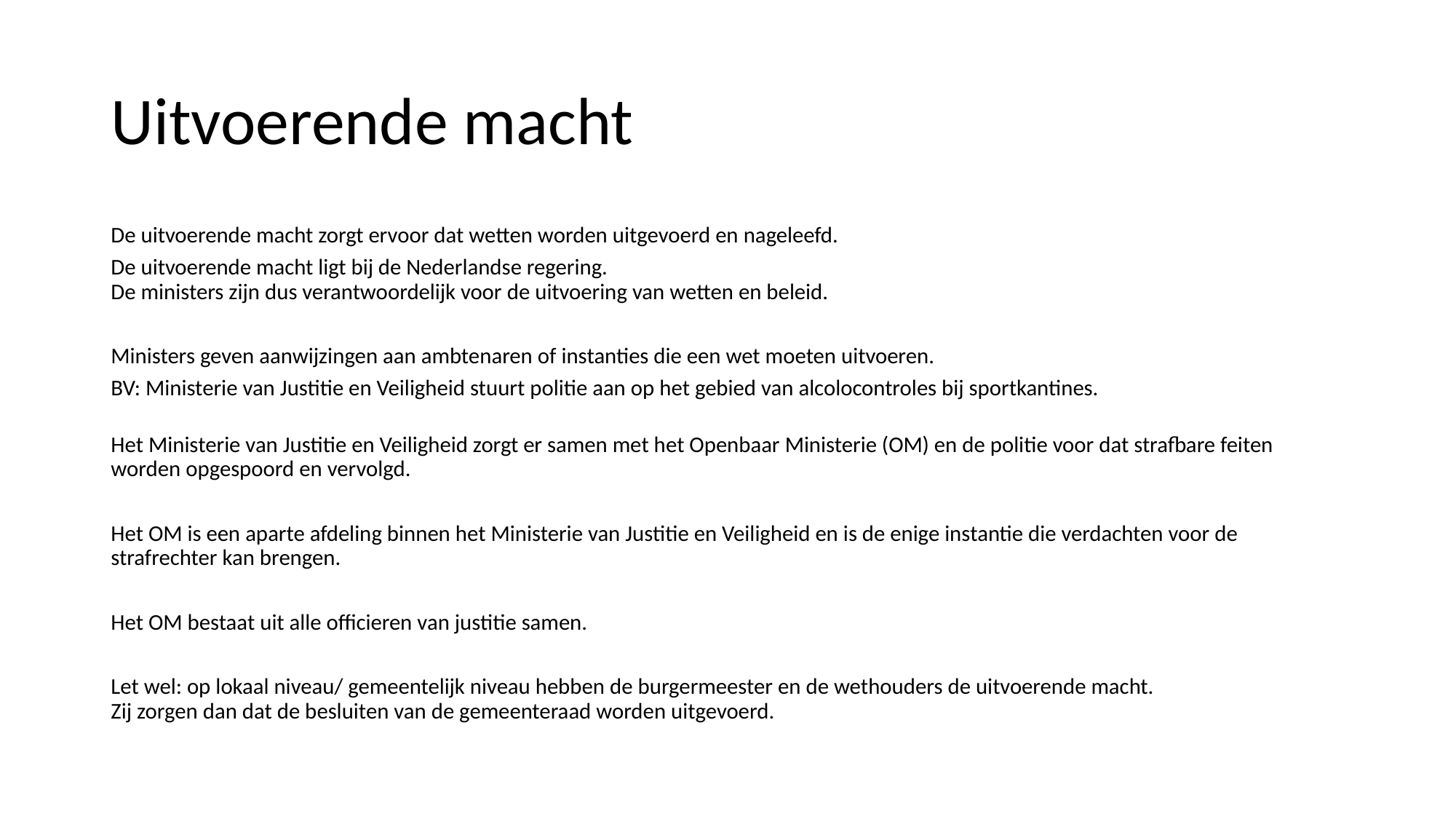

# Uitvoerende macht
De uitvoerende macht zorgt ervoor dat wetten worden uitgevoerd en nageleefd.
De uitvoerende macht ligt bij de Nederlandse regering.
De ministers zijn dus verantwoordelijk voor de uitvoering van wetten en beleid.

Ministers geven aanwijzingen aan ambtenaren of instanties die een wet moeten uitvoeren.
BV: Ministerie van Justitie en Veiligheid stuurt politie aan op het gebied van alcolocontroles bij sportkantines.
Het Ministerie van Justitie en Veiligheid zorgt er samen met het Openbaar Ministerie (OM) en de politie voor dat strafbare feiten worden opgespoord en vervolgd.

Het OM is een aparte afdeling binnen het Ministerie van Justitie en Veiligheid en is de enige instantie die verdachten voor de strafrechter kan brengen.

Het OM bestaat uit alle officieren van justitie samen.

Let wel: op lokaal niveau/ gemeentelijk niveau hebben de burgermeester en de wethouders de uitvoerende macht.
Zij zorgen dan dat de besluiten van de gemeenteraad worden uitgevoerd.